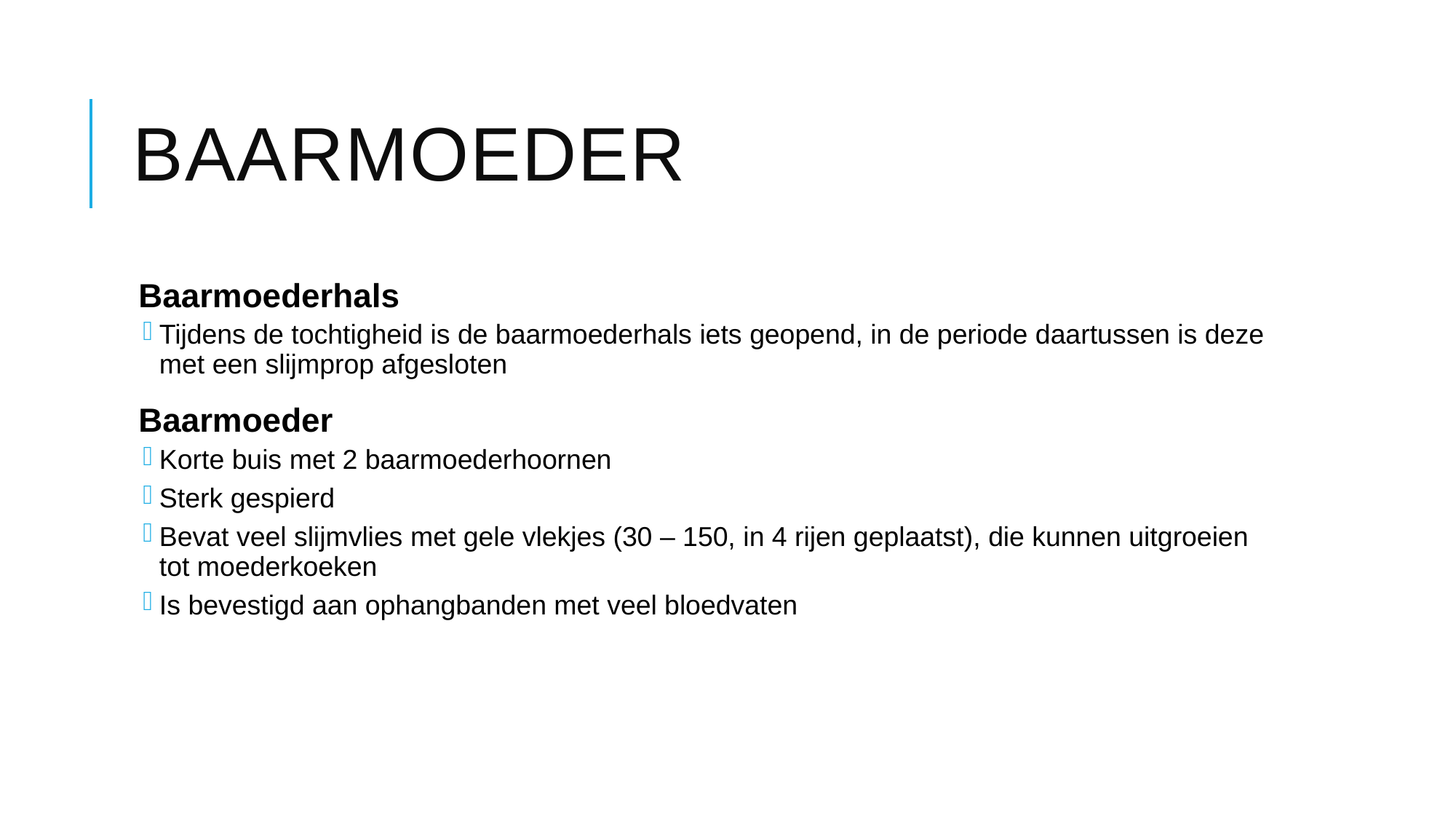

# Baarmoeder
Baarmoederhals
Tijdens de tochtigheid is de baarmoederhals iets geopend, in de periode daartussen is deze met een slijmprop afgesloten
Baarmoeder
Korte buis met 2 baarmoederhoornen
Sterk gespierd
Bevat veel slijmvlies met gele vlekjes (30 – 150, in 4 rijen geplaatst), die kunnen uitgroeien tot moederkoeken
Is bevestigd aan ophangbanden met veel bloedvaten